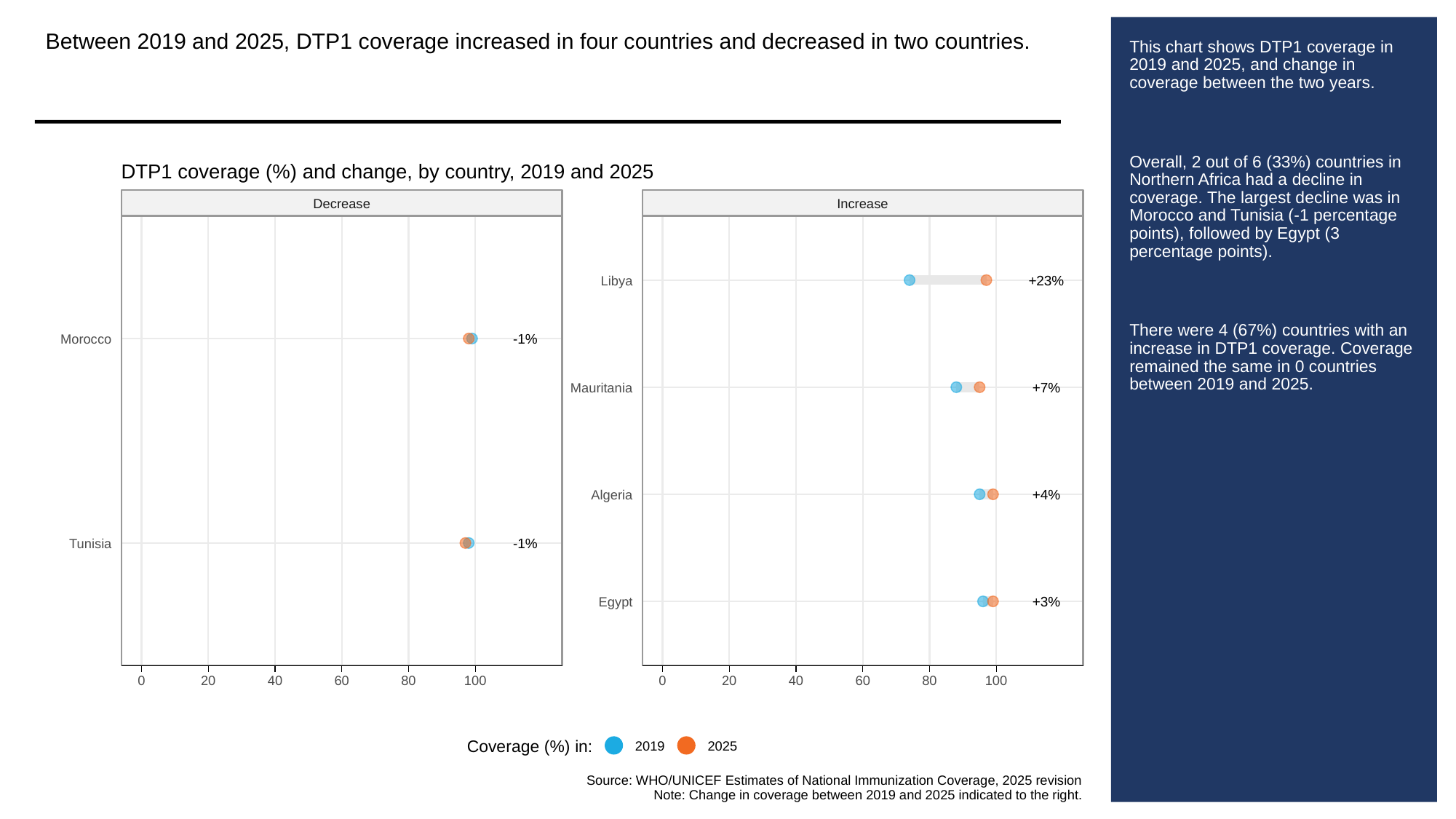

Between 2019 and 2025, DTP1 coverage increased in four countries and decreased in two countries.
# This chart shows DTP1 coverage in 2019 and 2025, and change in coverage between the two years.

Overall, 2 out of 6 (33%) countries in Northern Africa had a decline in coverage. The largest decline was in Morocco and Tunisia (-1 percentage points), followed by Egypt (3 percentage points).

There were 4 (67%) countries with an increase in DTP1 coverage. Coverage remained the same in 0 countries between 2019 and 2025.

DTP1 coverage (%) and change, by country, 2019 and 2025

Decrease
Increase

+23%
Libya

-1%
Morocco

+7%
Mauritania

+4%
Algeria

-1%
Tunisia

+3%
Egypt

0
20
40
60
80
100
0
20
40
60
80
100

Coverage (%) in:
2019
2025
Source: WHO/UNICEF Estimates of National Immunization Coverage, 2025 revision
Note: Change in coverage between 2019 and 2025 indicated to the right.